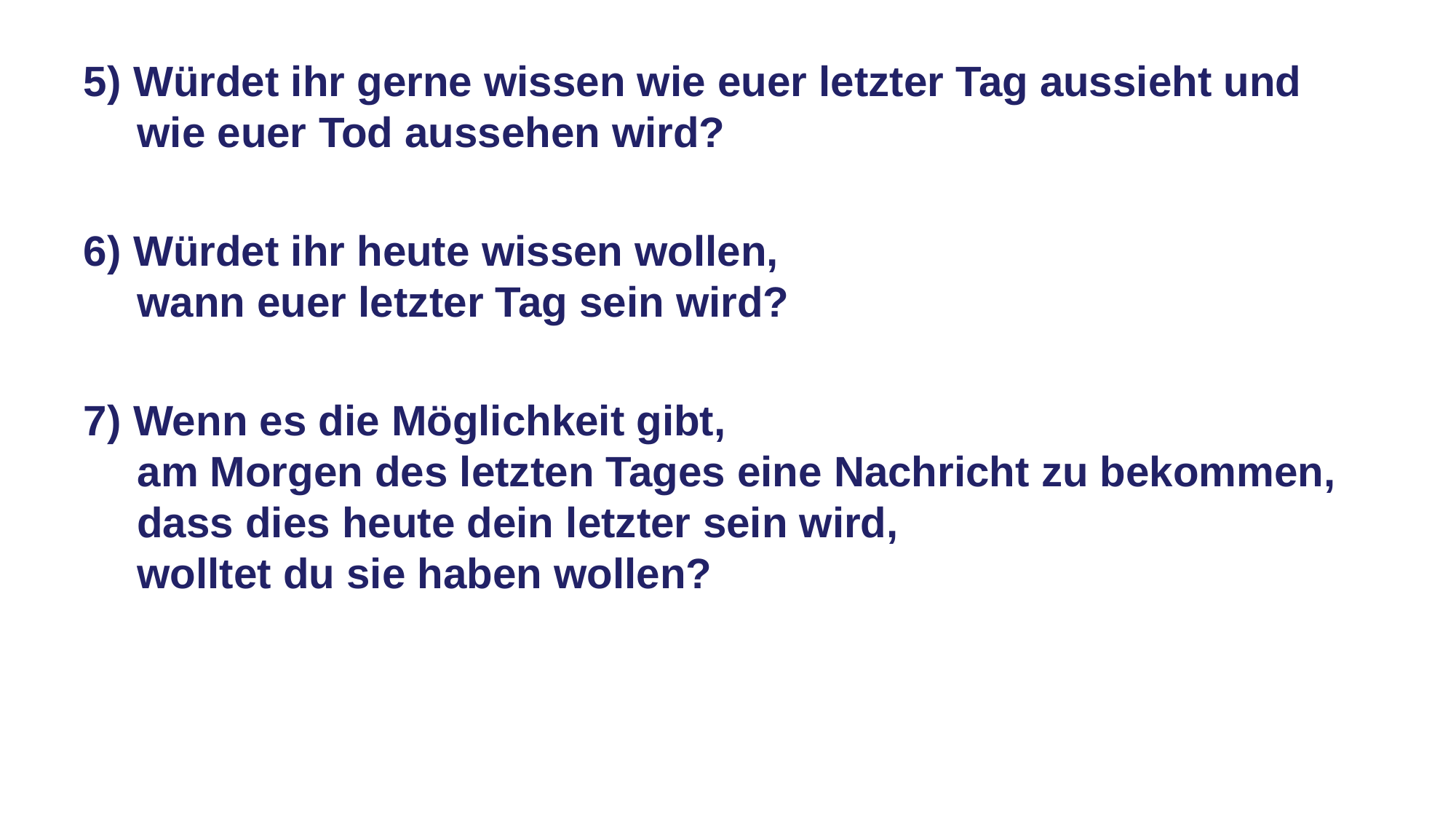

5) Würdet ihr gerne wissen wie euer letzter Tag aussieht und wie euer Tod aussehen wird?

6) Würdet ihr heute wissen wollen,
wann euer letzter Tag sein wird?

7) Wenn es die Möglichkeit gibt,
am Morgen des letzten Tages eine Nachricht zu bekommen, dass dies heute dein letzter sein wird,
wolltet du sie haben wollen?